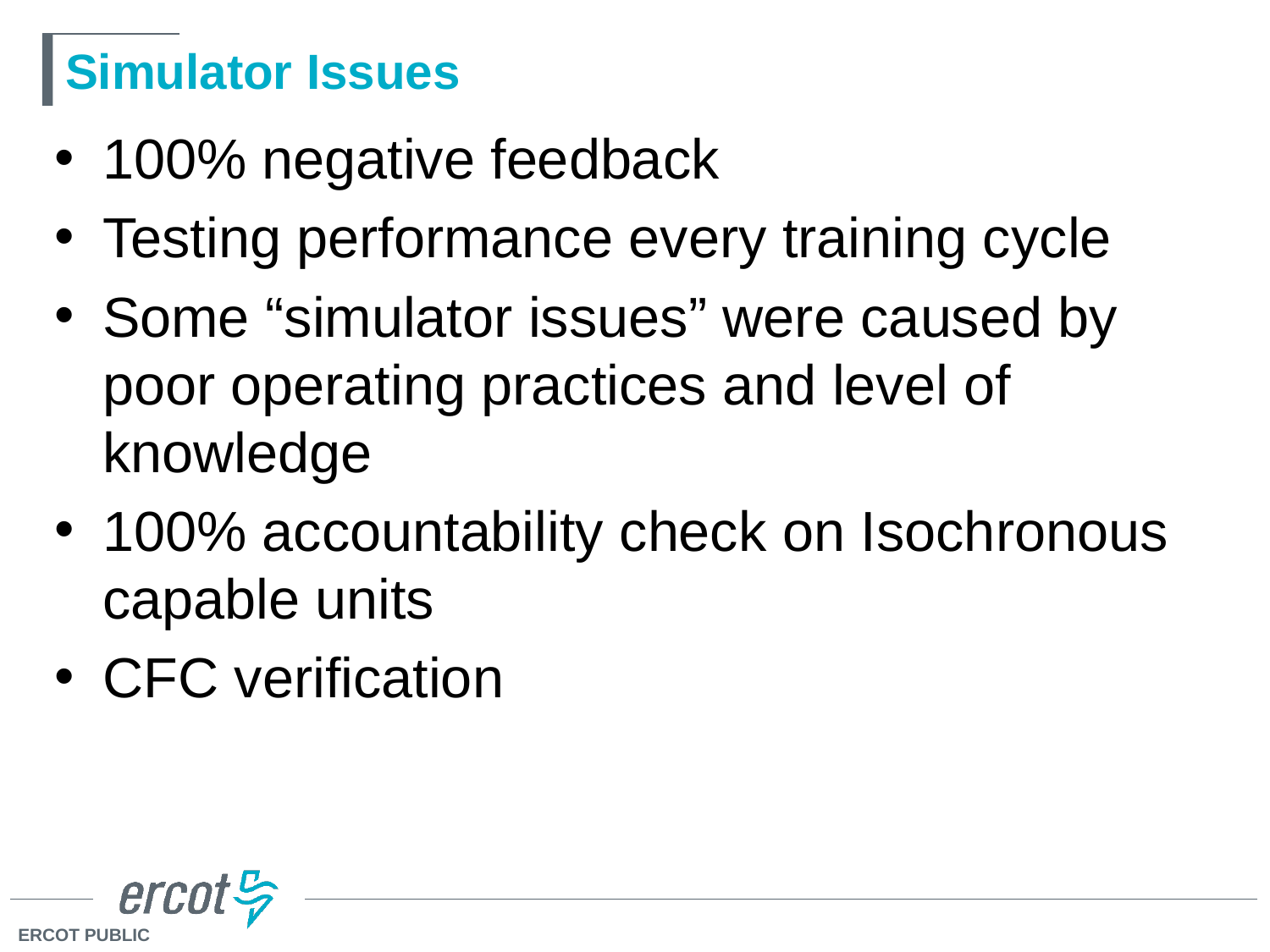

# Simulator Issues
100% negative feedback
Testing performance every training cycle
Some “simulator issues” were caused by poor operating practices and level of knowledge
100% accountability check on Isochronous capable units
CFC verification